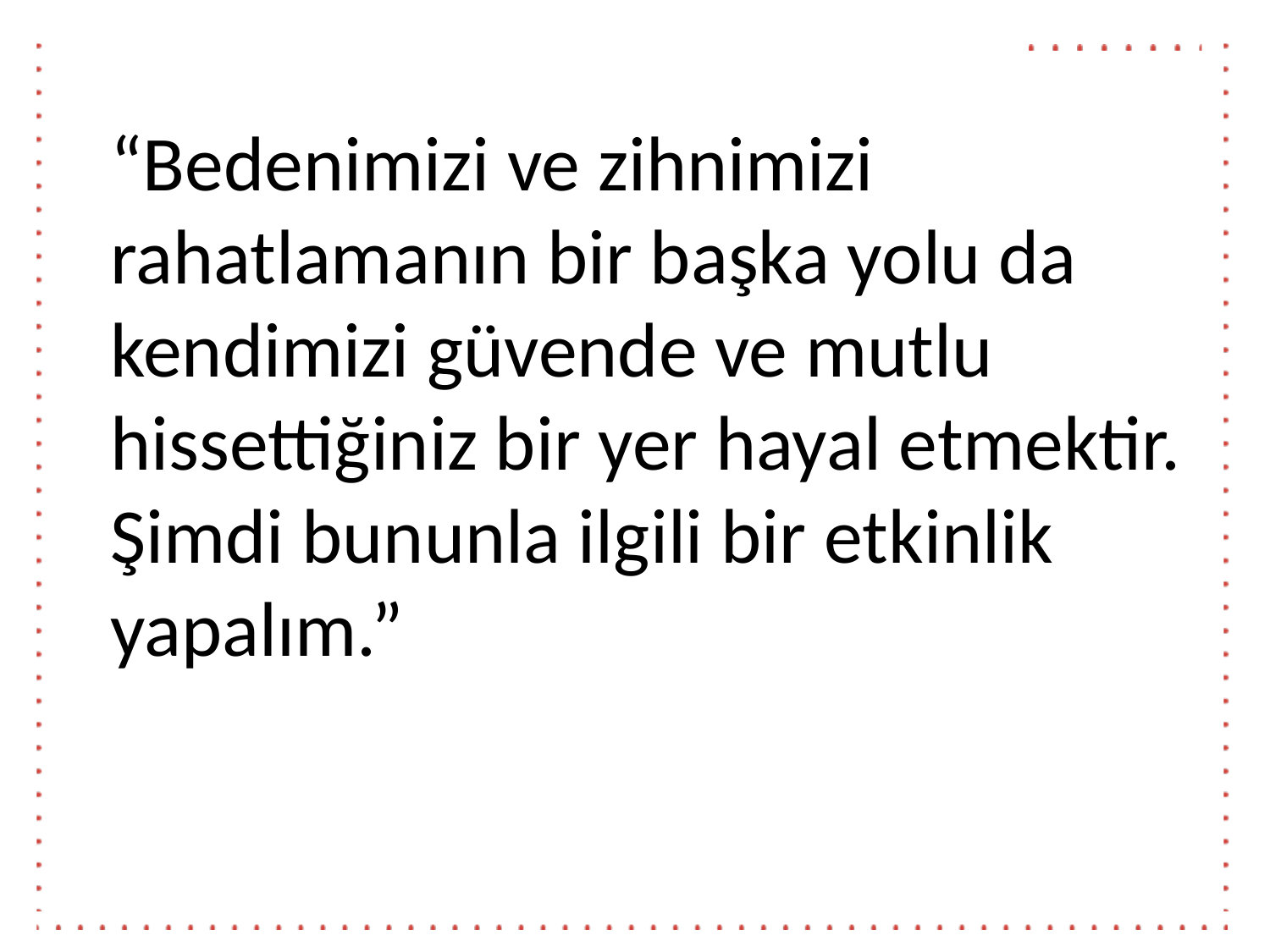

“Bedenimizi ve zihnimizi rahatlamanın bir başka yolu da kendimizi güvende ve mutlu hissettiğiniz bir yer hayal etmektir. Şimdi bununla ilgili bir etkinlik yapalım.”